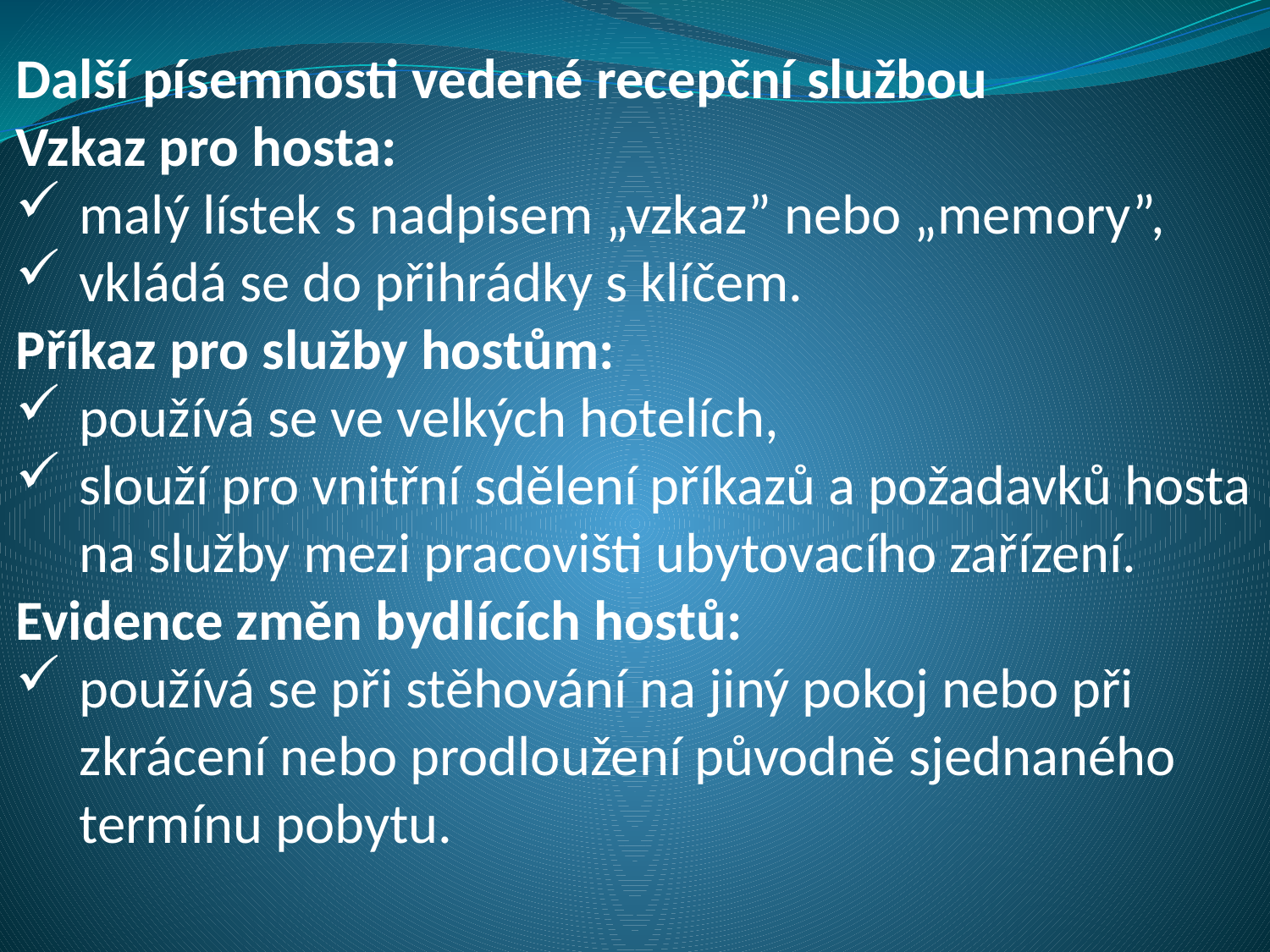

Další písemnosti vedené recepční službou
Vzkaz pro hosta:
malý lístek s nadpisem „vzkaz” nebo „memory”,
vkládá se do přihrádky s klíčem.
Příkaz pro služby hostům:
používá se ve velkých hotelích,
slouží pro vnitřní sdělení příkazů a požadavků hosta na služby mezi pracovišti ubytovacího zařízení.
Evidence změn bydlících hostů:
používá se při stěhování na jiný pokoj nebo při zkrácení nebo prodloužení původně sjednaného termínu pobytu.